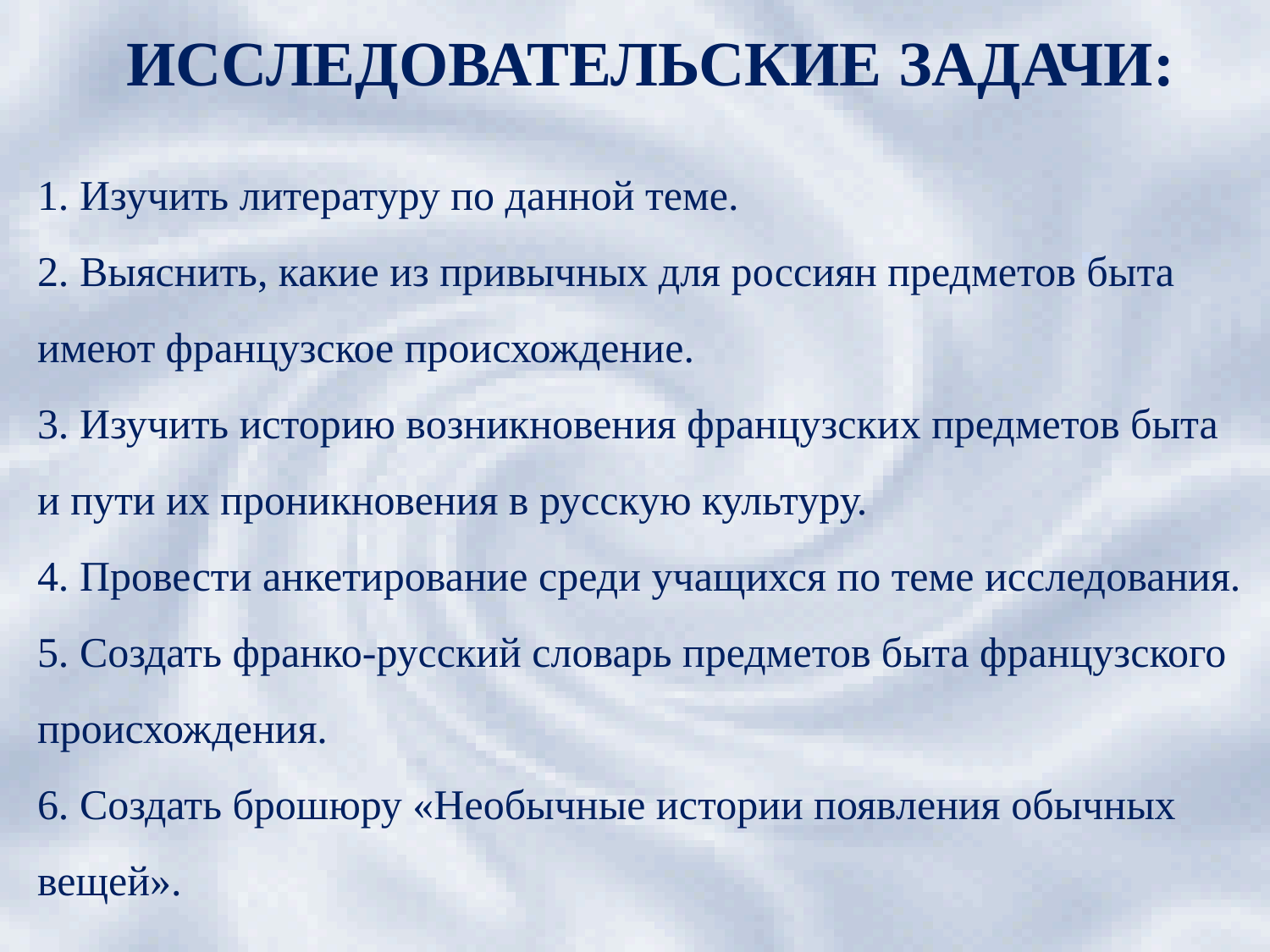

Исследовательские ЗАДАЧИ:
1. Изучить литературу по данной теме.
2. Выяснить, какие из привычных для россиян предметов быта имеют французское происхождение.
3. Изучить историю возникновения французских предметов быта и пути их проникновения в русскую культуру.
4. Провести анкетирование среди учащихся по теме исследования.
5. Создать франко-русский словарь предметов быта французского происхождения.
6. Создать брошюру «Необычные истории появления обычных вещей».